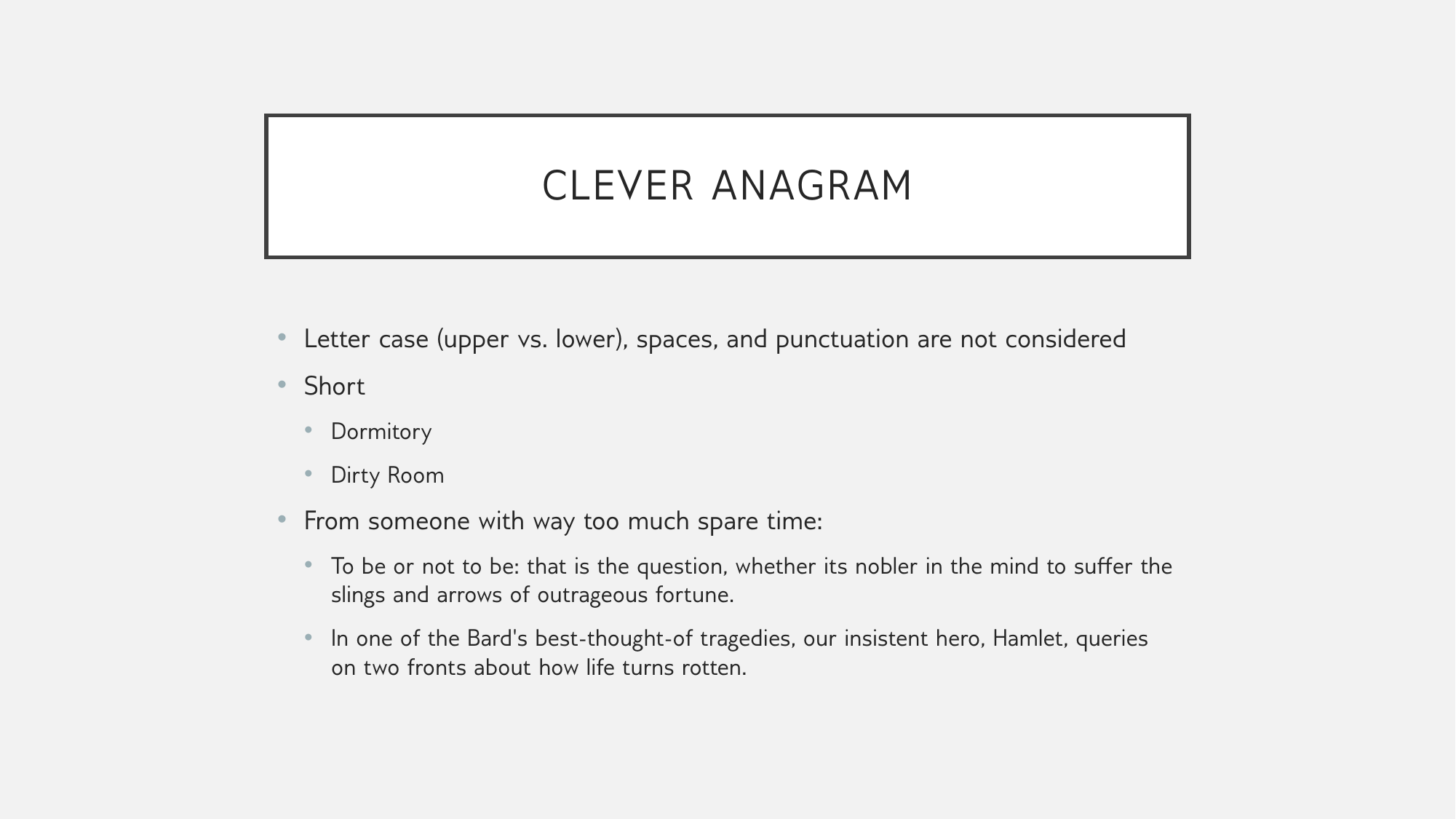

# Clever Anagram
Letter case (upper vs. lower), spaces, and punctuation are not considered
Short
Dormitory
Dirty Room
From someone with way too much spare time:
To be or not to be: that is the question, whether its nobler in the mind to suffer the slings and arrows of outrageous fortune.
In one of the Bard's best-thought-of tragedies, our insistent hero, Hamlet, queries on two fronts about how life turns rotten.